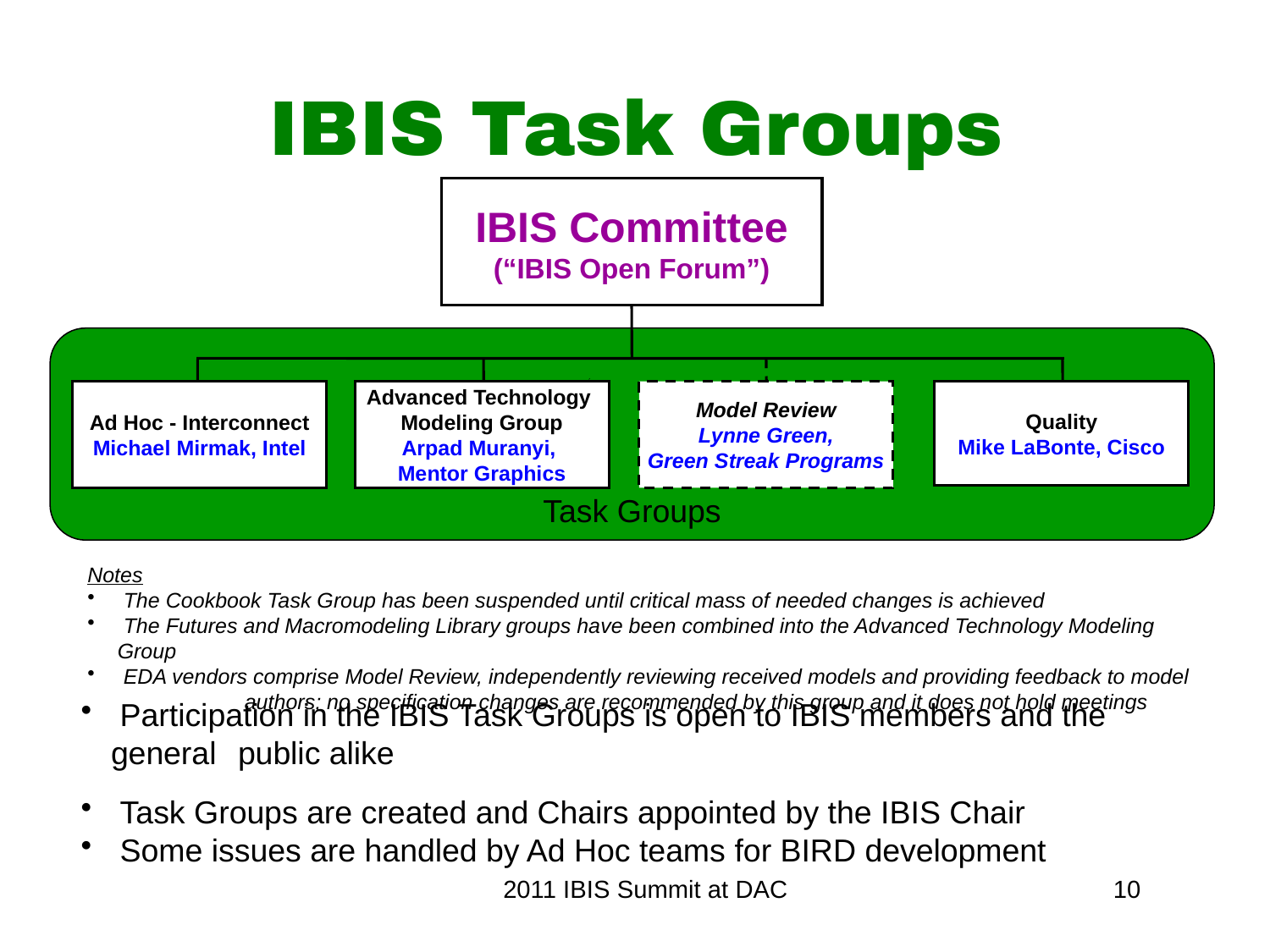

# IBIS Task Groups
IBIS Committee
(“IBIS Open Forum”)

Task Groups

Ad Hoc - Interconnect
Michael Mirmak, Intel
Advanced Technology
Modeling Group
Arpad Muranyi,
Mentor Graphics
Model Review
Lynne Green,
Green Streak Programs
Quality
Mike LaBonte, Cisco
Notes
 The Cookbook Task Group has been suspended until critical mass of needed changes is achieved
 The Futures and Macromodeling Library groups have been combined into the Advanced Technology Modeling Group
 EDA vendors comprise Model Review, independently reviewing received models and providing feedback to model 	authors; no specification changes are recommended by this group and it does not hold meetings
 Participation in the IBIS Task Groups is open to IBIS members and the 	general 	public alike

 Task Groups are created and Chairs appointed by the IBIS Chair
 Some issues are handled by Ad Hoc teams for BIRD development

2011 IBIS Summit at DAC

10